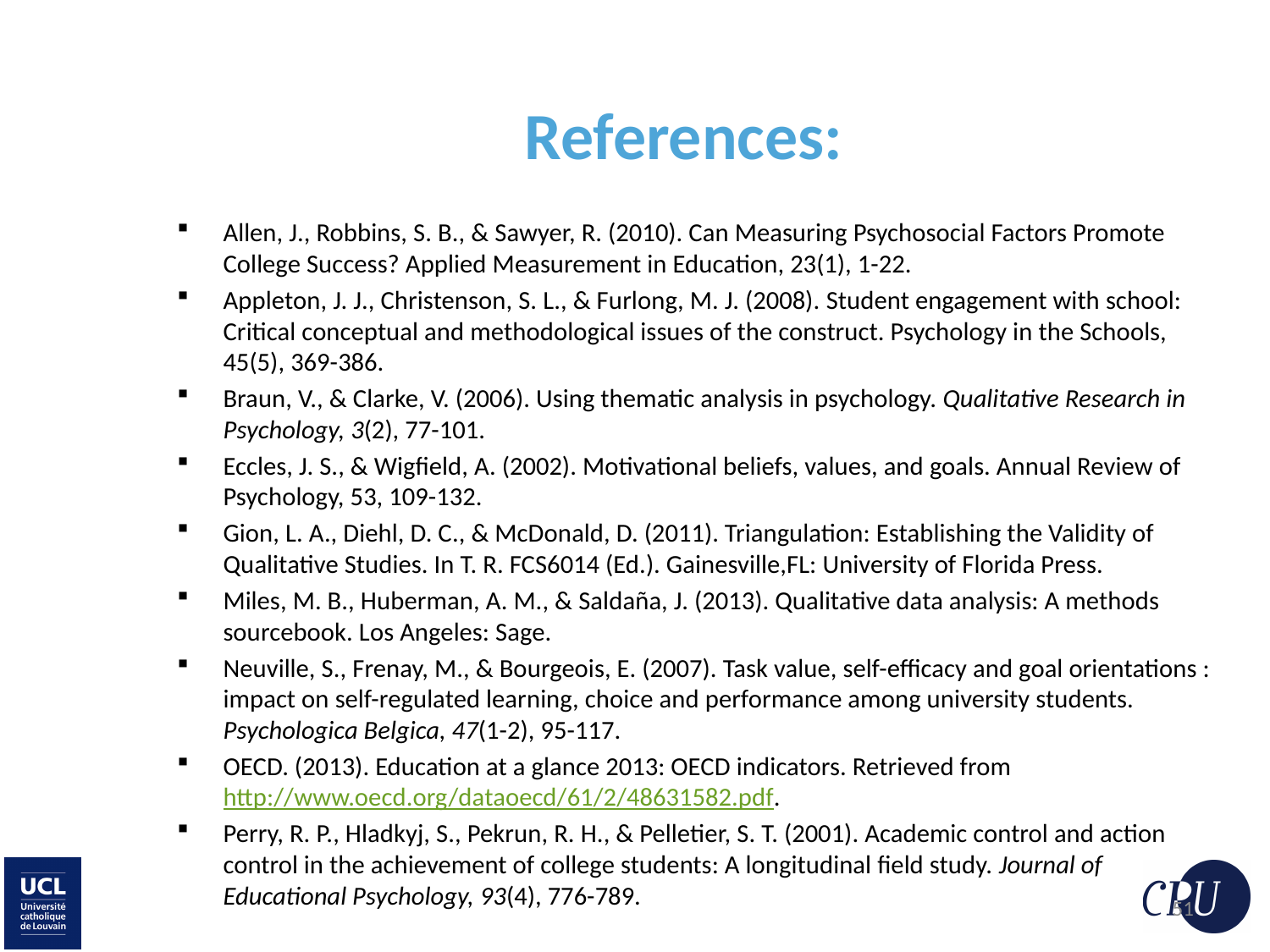

# References:
Allen, J., Robbins, S. B., & Sawyer, R. (2010). Can Measuring Psychosocial Factors Promote College Success? Applied Measurement in Education, 23(1), 1-22.
Appleton, J. J., Christenson, S. L., & Furlong, M. J. (2008). Student engagement with school: Critical conceptual and methodological issues of the construct. Psychology in the Schools, 45(5), 369-386.
Braun, V., & Clarke, V. (2006). Using thematic analysis in psychology. Qualitative Research in Psychology, 3(2), 77-101.
Eccles, J. S., & Wigfield, A. (2002). Motivational beliefs, values, and goals. Annual Review of Psychology, 53, 109-132.
Gion, L. A., Diehl, D. C., & McDonald, D. (2011). Triangulation: Establishing the Validity of Qualitative Studies. In T. R. FCS6014 (Ed.). Gainesville,FL: University of Florida Press.
Miles, M. B., Huberman, A. M., & Saldaña, J. (2013). Qualitative data analysis: A methods sourcebook. Los Angeles: Sage.
Neuville, S., Frenay, M., & Bourgeois, E. (2007). Task value, self-efficacy and goal orientations : impact on self-regulated learning, choice and performance among university students. Psychologica Belgica, 47(1-2), 95-117.
OECD. (2013). Education at a glance 2013: OECD indicators. Retrieved from http://www.oecd.org/dataoecd/61/2/48631582.pdf.
Perry, R. P., Hladkyj, S., Pekrun, R. H., & Pelletier, S. T. (2001). Academic control and action control in the achievement of college students: A longitudinal field study. Journal of Educational Psychology, 93(4), 776-789.

51